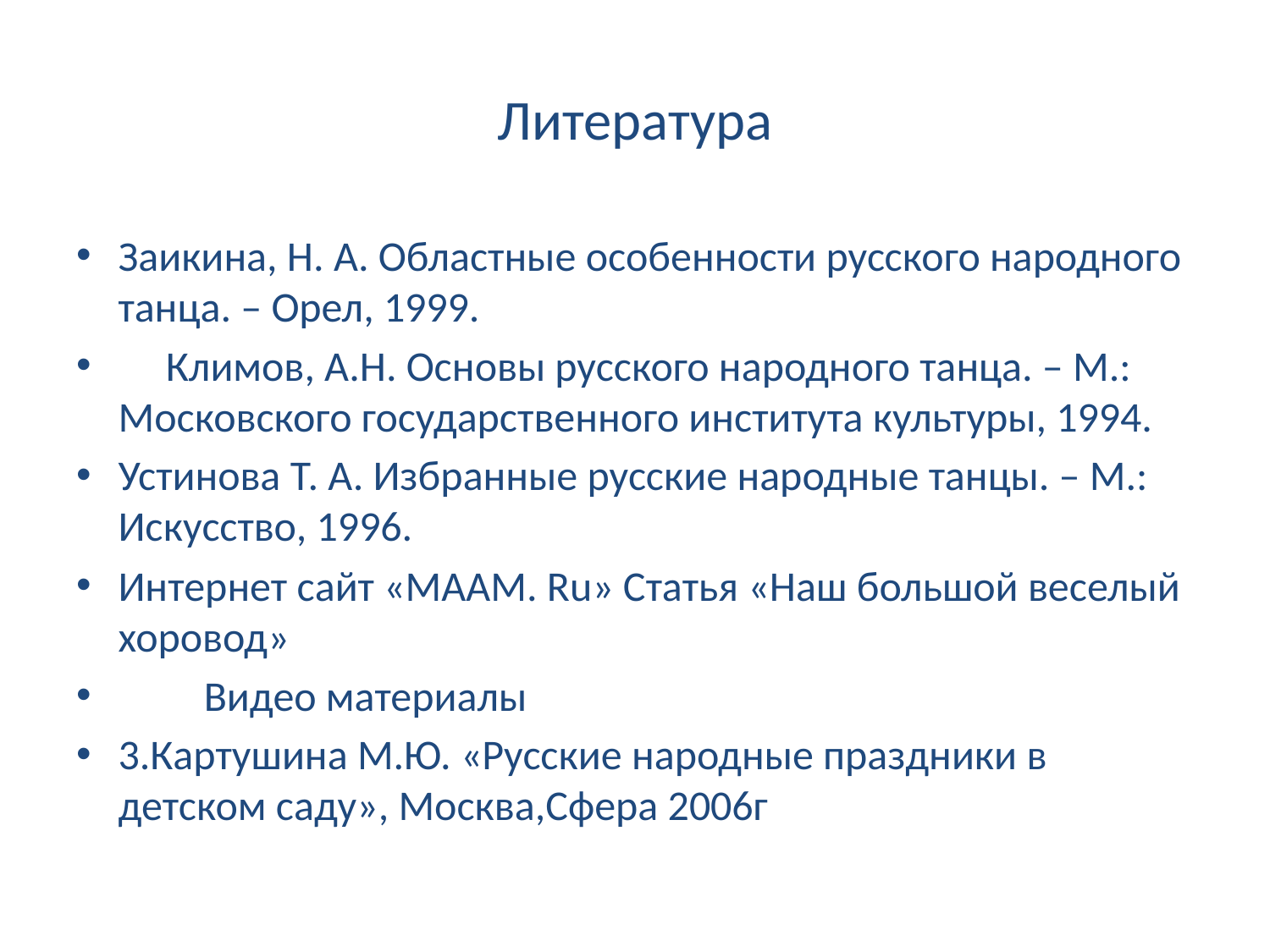

# Литература
Заикина, Н. А. Областные особенности русского народного танца. – Орел, 1999.
     Климов, А.Н. Основы русского народного танца. – М.: Московского государственного института культуры, 1994.
Устинова Т. А. Избранные русские народные танцы. – М.: Искусство, 1996.
Интернет сайт «МААМ. Ru» Статья «Наш большой веселый хоровод»
         Видео материалы
3.Картушина М.Ю. «Русские народные праздники в детском саду», Москва,Сфера 2006г